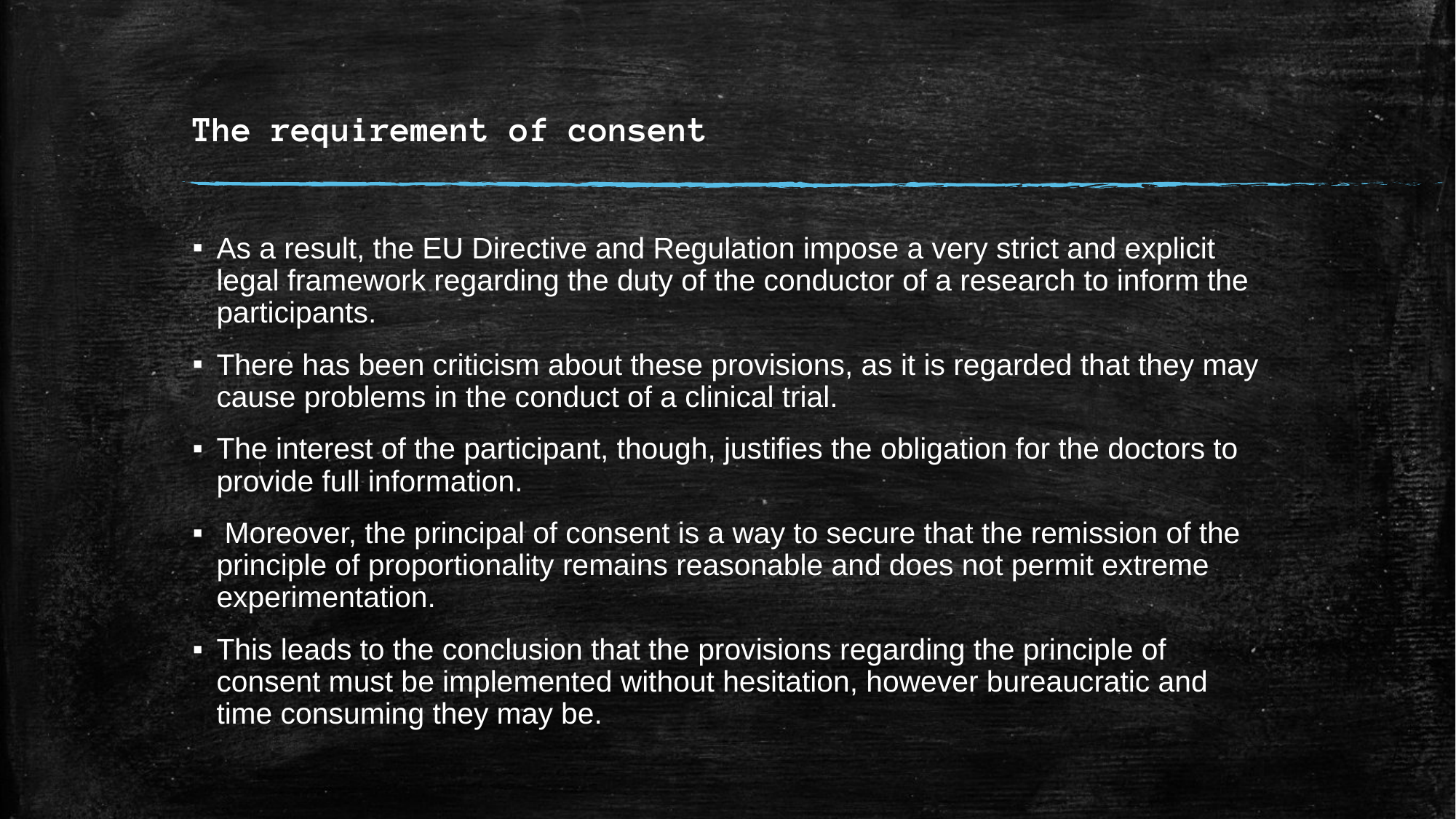

# The requirement of consent
As a result, the EU Directive and Regulation impose a very strict and explicit legal framework regarding the duty of the conductor of a research to inform the participants.
There has been criticism about these provisions, as it is regarded that they may cause problems in the conduct of a clinical trial.
The interest of the participant, though, justifies the obligation for the doctors to provide full information.
 Moreover, the principal of consent is a way to secure that the remission of the principle of proportionality remains reasonable and does not permit extreme experimentation.
This leads to the conclusion that the provisions regarding the principle of consent must be implemented without hesitation, however bureaucratic and time consuming they may be.